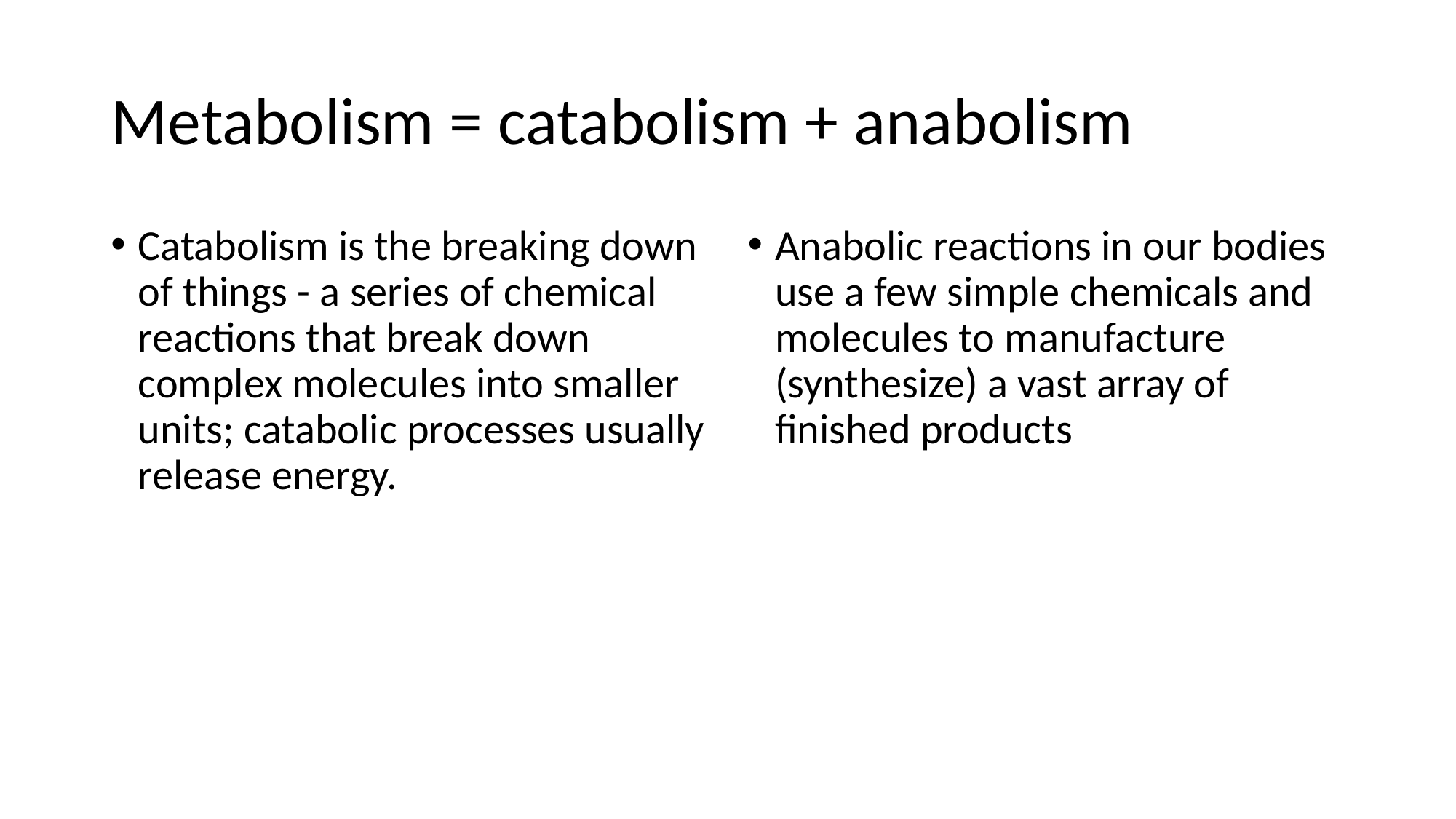

# Metabolism = catabolism + anabolism
Catabolism is the breaking down of things - a series of chemical reactions that break down complex molecules into smaller units; catabolic processes usually release energy.
Anabolic reactions in our bodies use a few simple chemicals and molecules to manufacture (synthesize) a vast array of finished products